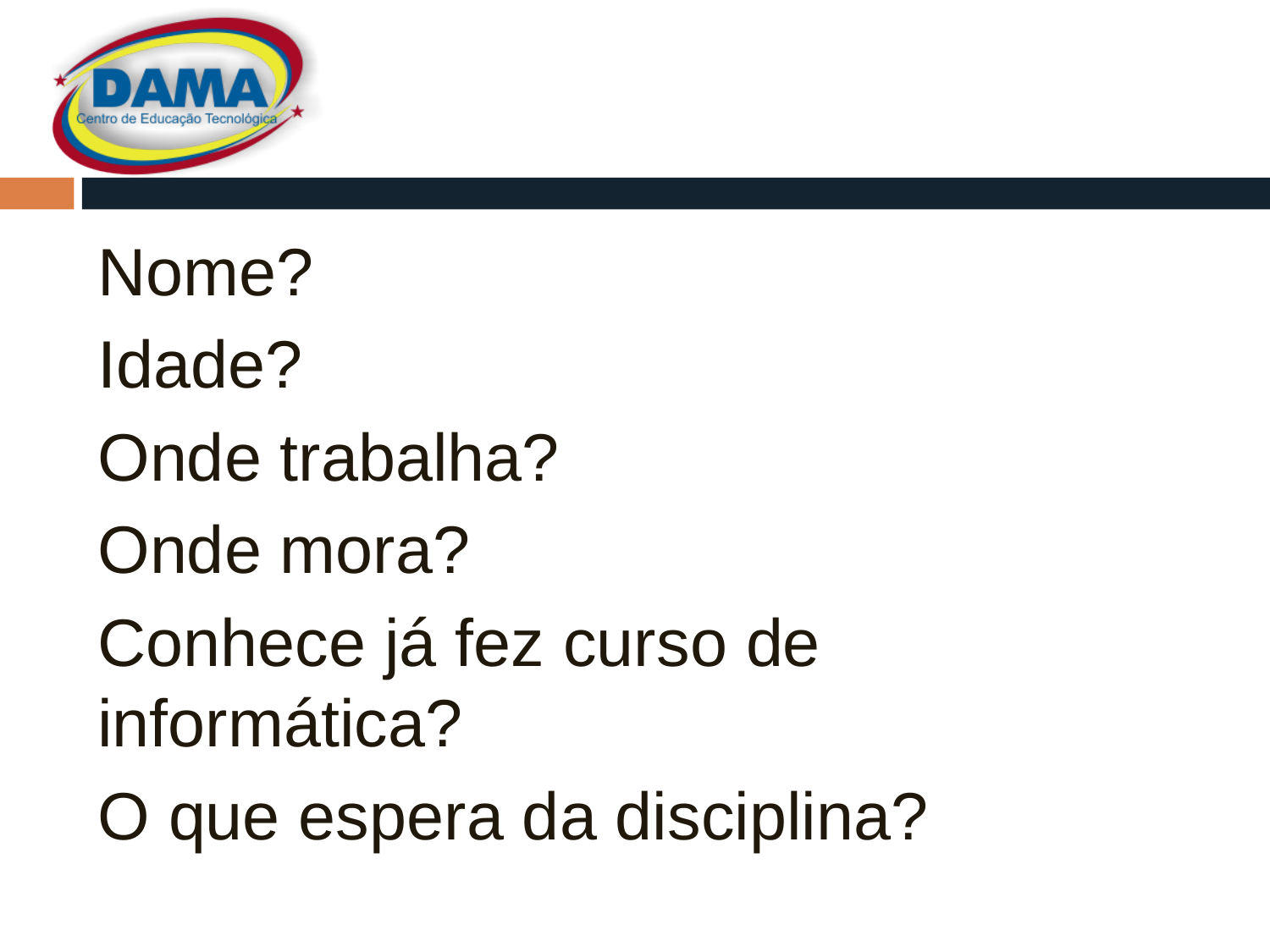

#
Nome?
Idade?
Onde trabalha?
Onde mora?
Conhece já fez curso de informática?
O que espera da disciplina?